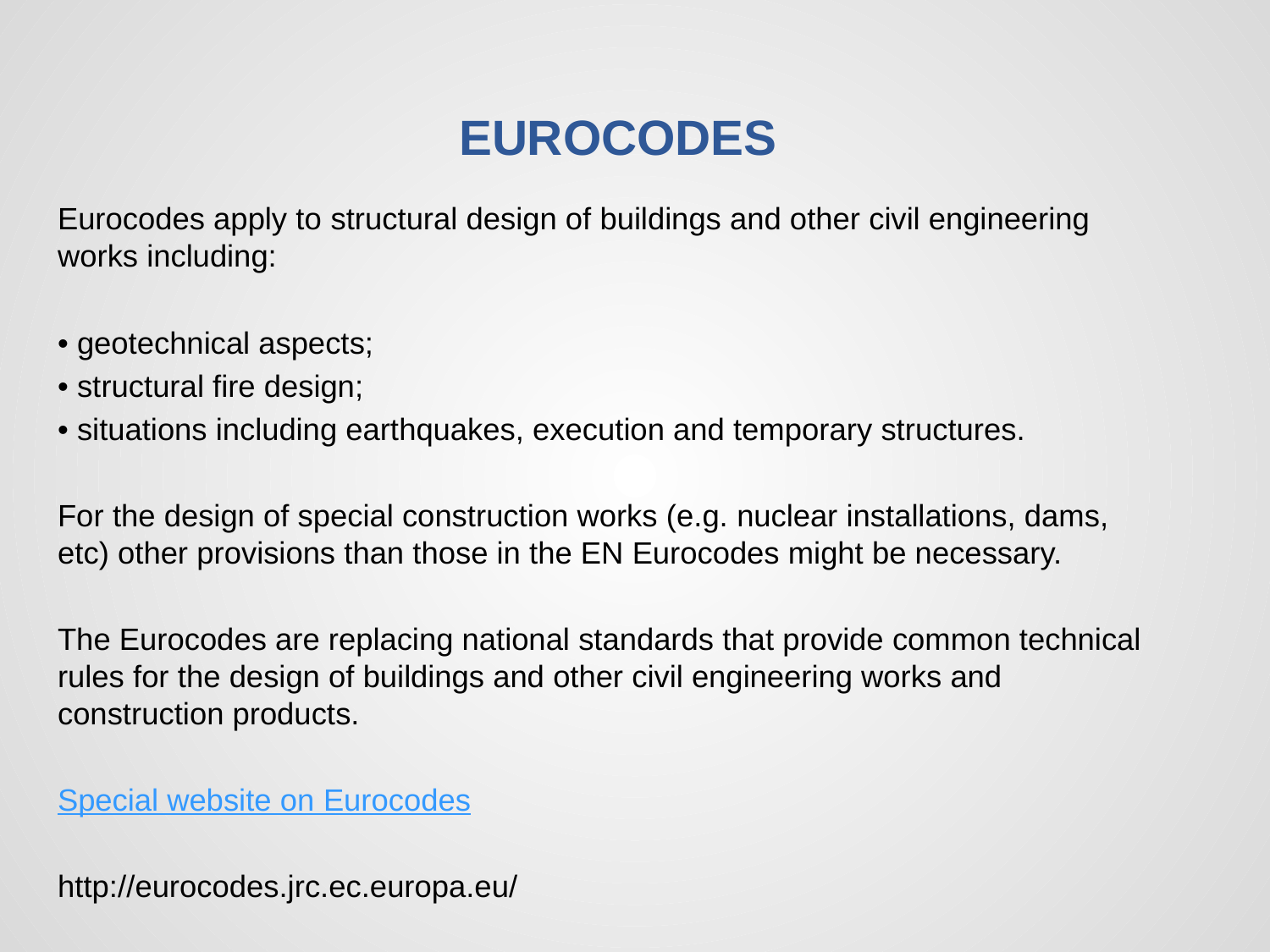

# EUROCODES

Eurocodes apply to structural design of buildings and other civil engineering works including:

• geotechnical aspects;
• structural fire design;
• situations including earthquakes, execution and temporary structures.

For the design of special construction works (e.g. nuclear installations, dams, etc) other provisions than those in the EN Eurocodes might be necessary.

The Eurocodes are replacing national standards that provide common technical rules for the design of buildings and other civil engineering works and construction products.

Special website on Eurocodes

http://eurocodes.jrc.ec.europa.eu/